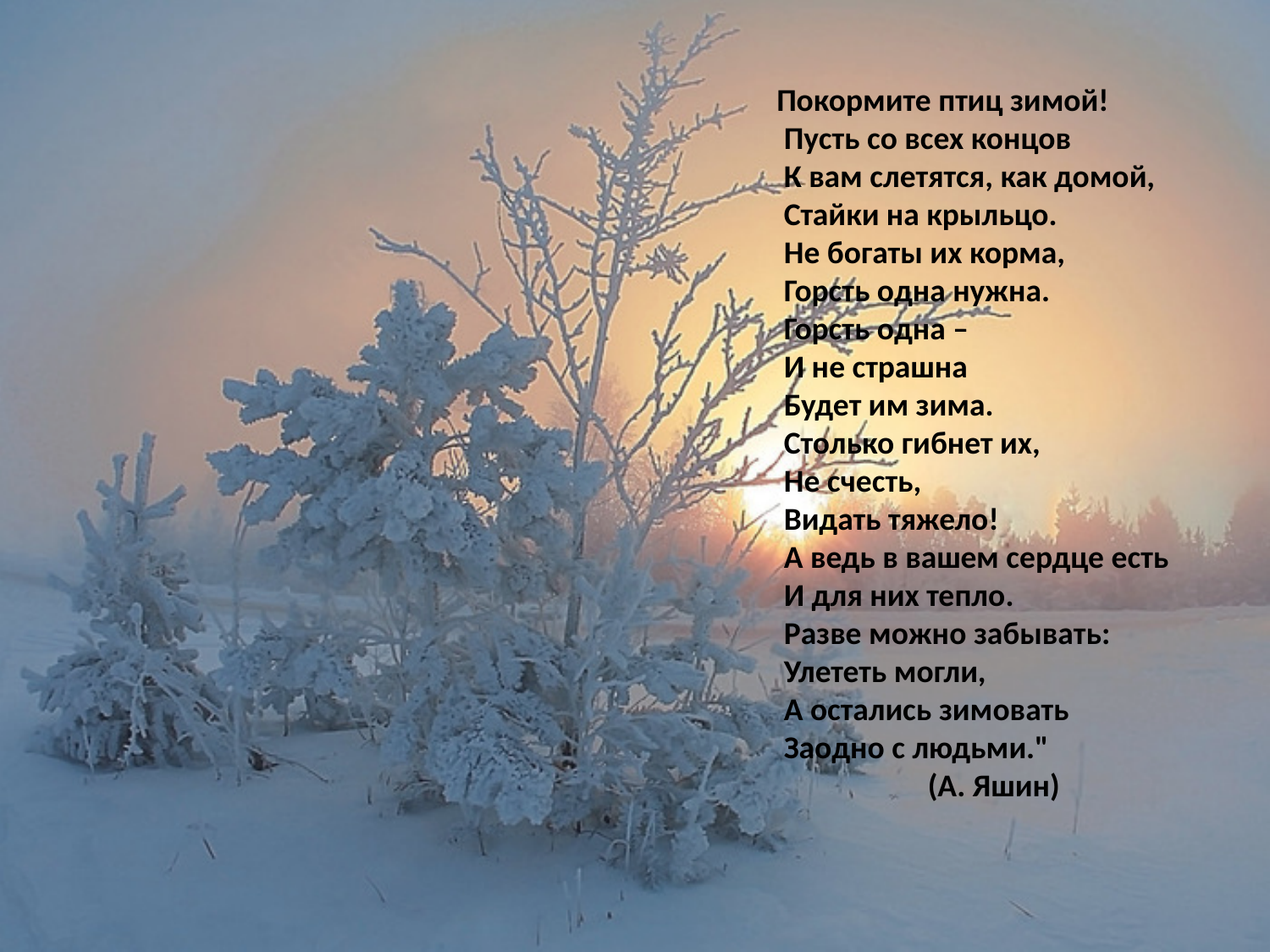

Покормите птиц зимой!
 Пусть со всех концов
 К вам слетятся, как домой,
 Стайки на крыльцо.
 Не богаты их корма,
 Горсть одна нужна.
 Горсть одна –
 И не страшна
 Будет им зима.
 Столько гибнет их,
 Не счесть,
 Видать тяжело!
 А ведь в вашем сердце есть
 И для них тепло.
 Разве можно забывать:
 Улететь могли,
 А остались зимовать
 Заодно с людьми."
                     (А. Яшин)